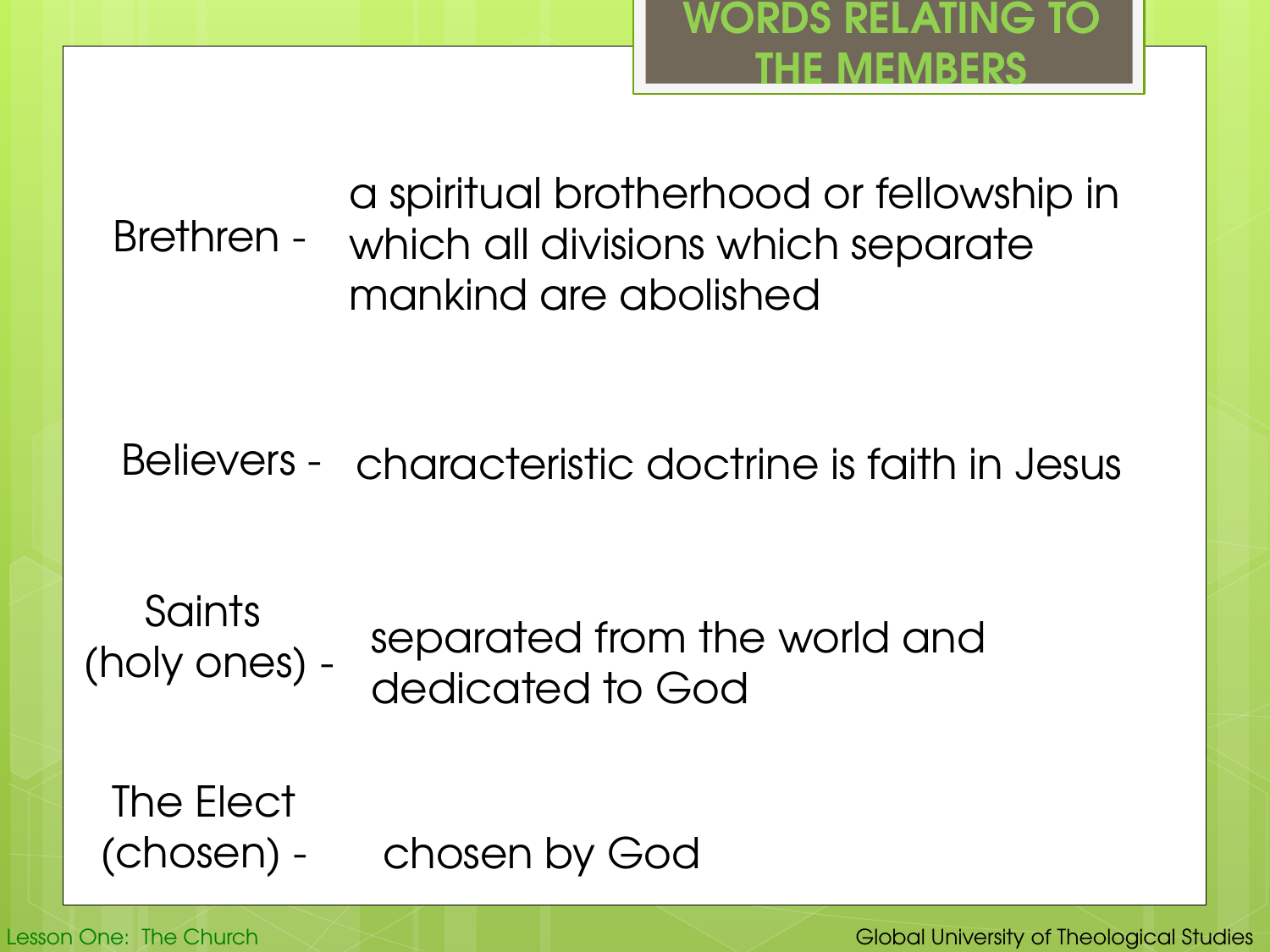

WORDS RELATING TO THE MEMBERS
a spiritual brotherhood or fellowship in which all divisions which separate mankind are abolished
Brethren -
Believers -
characteristic doctrine is faith in Jesus
Saints
(holy ones) -
separated from the world and dedicated to God
 Global University of Theological Studies
Lesson One:  The Church
The Elect
(chosen) -
chosen by God